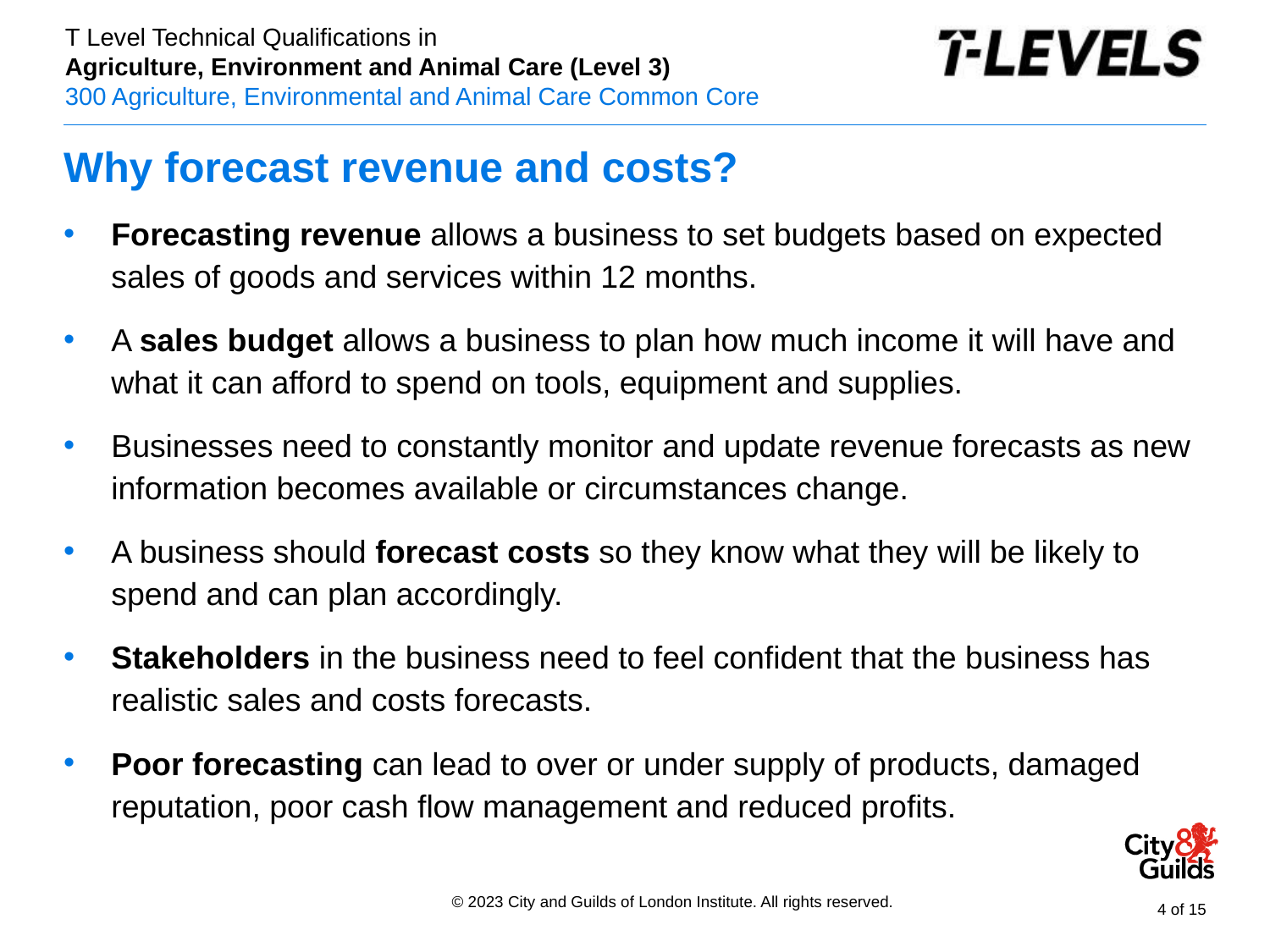

# Why forecast revenue and costs?
Forecasting revenue allows a business to set budgets based on expected sales of goods and services within 12 months.
A sales budget allows a business to plan how much income it will have and what it can afford to spend on tools, equipment and supplies.
Businesses need to constantly monitor and update revenue forecasts as new information becomes available or circumstances change.
A business should forecast costs so they know what they will be likely to spend and can plan accordingly.
Stakeholders in the business need to feel confident that the business has realistic sales and costs forecasts.
Poor forecasting can lead to over or under supply of products, damaged reputation, poor cash flow management and reduced profits.